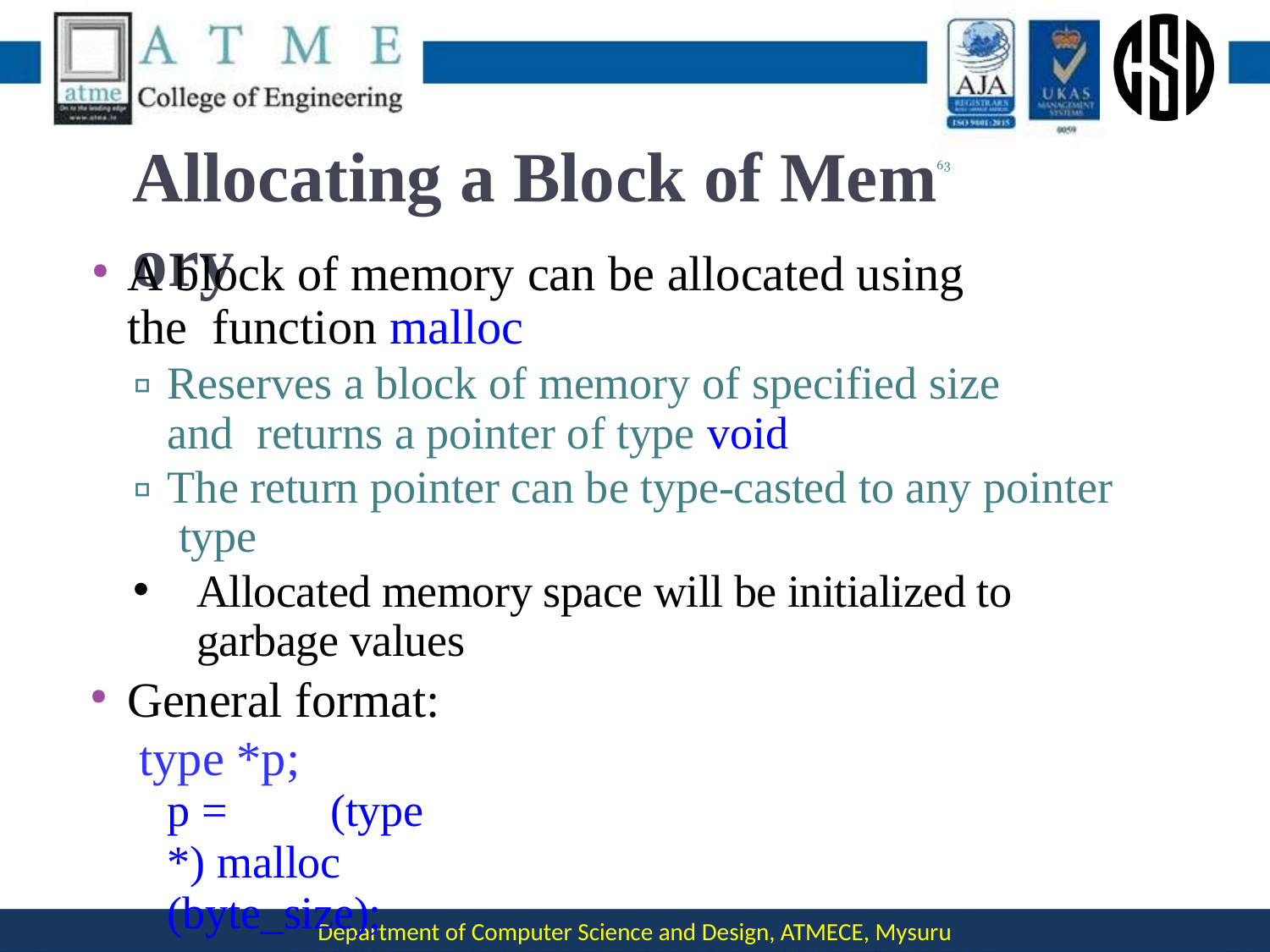

# Allocating a Block of Mem63   ory
A block of memory can be allocated using the  function malloc
▫	Reserves a block of memory of specified size and  returns a pointer of type void
▫	The return pointer can be type-casted to any pointer  type
Allocated memory space will be initialized to garbage values
General format:  type *p;
p =	(type *) malloc (byte_size);